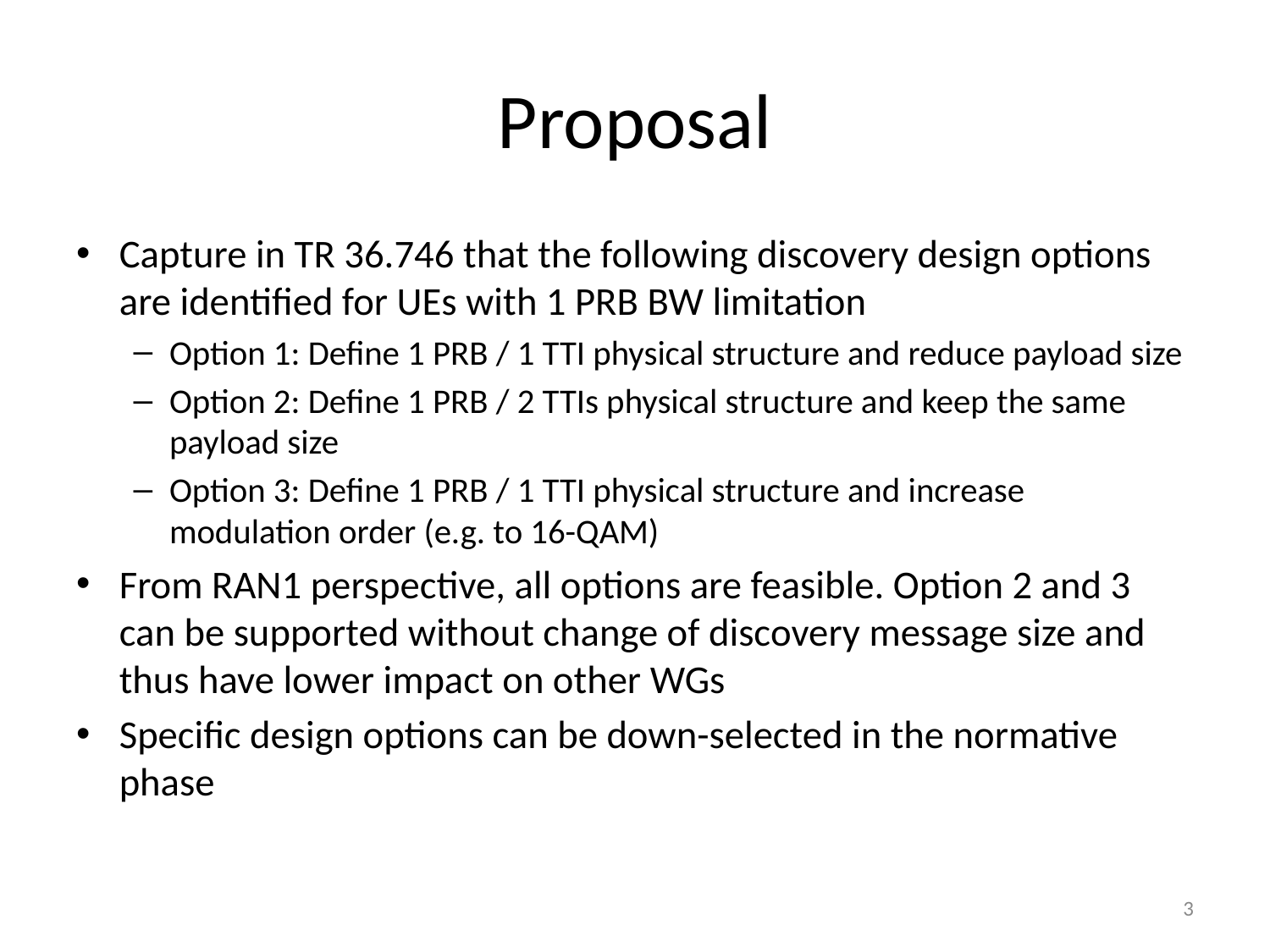

# Proposal
Capture in TR 36.746 that the following discovery design options are identified for UEs with 1 PRB BW limitation
Option 1: Define 1 PRB / 1 TTI physical structure and reduce payload size
Option 2: Define 1 PRB / 2 TTIs physical structure and keep the same payload size
Option 3: Define 1 PRB / 1 TTI physical structure and increase modulation order (e.g. to 16-QAM)
From RAN1 perspective, all options are feasible. Option 2 and 3 can be supported without change of discovery message size and thus have lower impact on other WGs
Specific design options can be down-selected in the normative phase
3